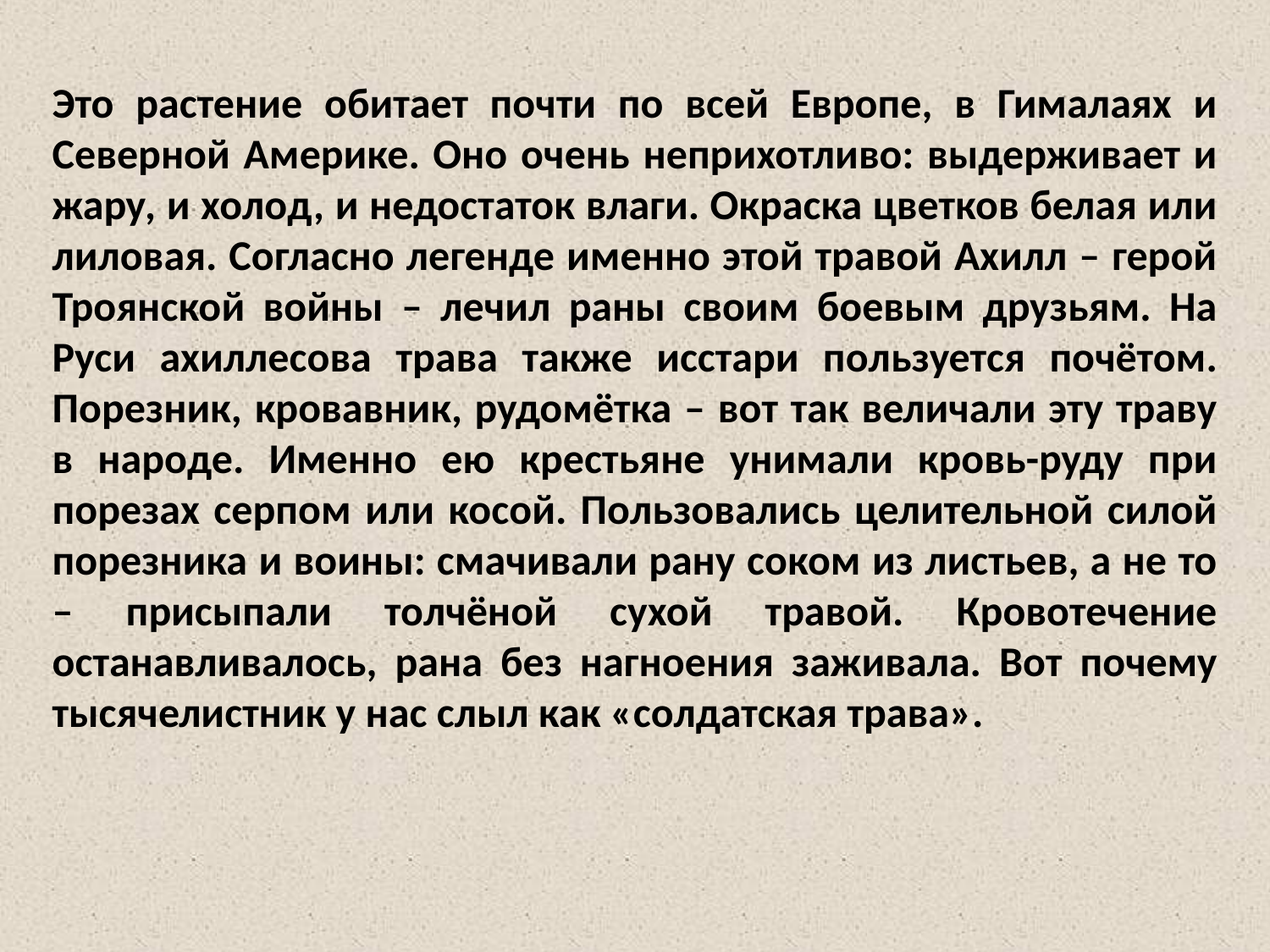

Это растение обитает почти по всей Европе, в Гималаях и Северной Америке. Оно очень неприхотливо: выдерживает и жару, и холод, и недостаток влаги. Окраска цветков белая или лиловая. Согласно легенде именно этой травой Ахилл – герой Троянской войны – лечил раны своим боевым друзьям. На Руси ахиллесова трава также исстари пользуется почётом. Порезник, кровавник, рудомётка – вот так величали эту траву в народе. Именно ею крестьяне унимали кровь-руду при порезах серпом или косой. Пользовались целительной силой порезника и воины: смачивали рану соком из листьев, а не то – присыпали толчёной сухой травой. Кровотечение останавливалось, рана без нагноения заживала. Вот почему тысячелистник у нас слыл как «солдатская трава».